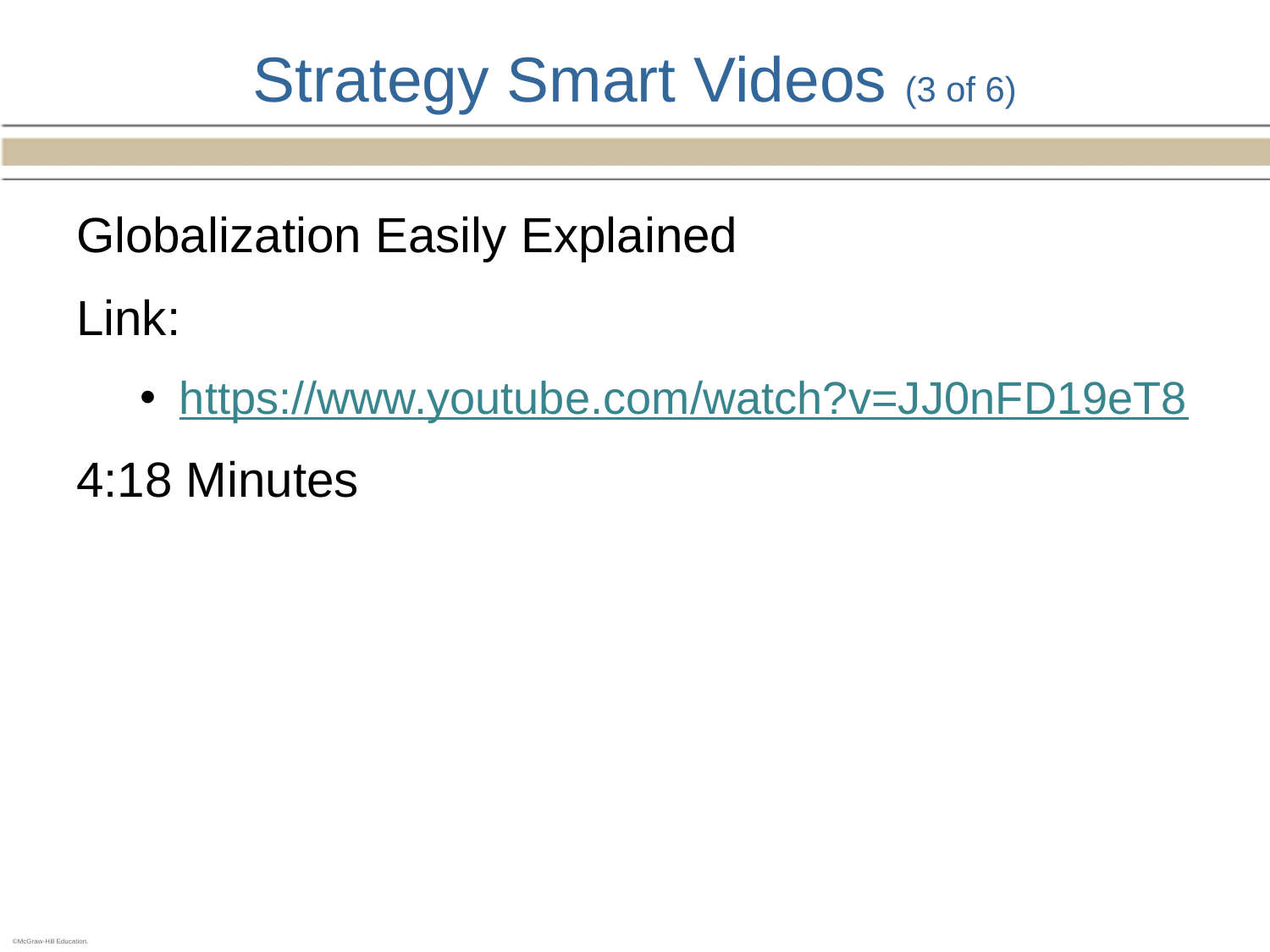

# Strategy Smart Videos (3 of 6)
Globalization Easily Explained
Link:
https://www.youtube.com/watch?v=JJ0nFD19eT8
4:18 Minutes